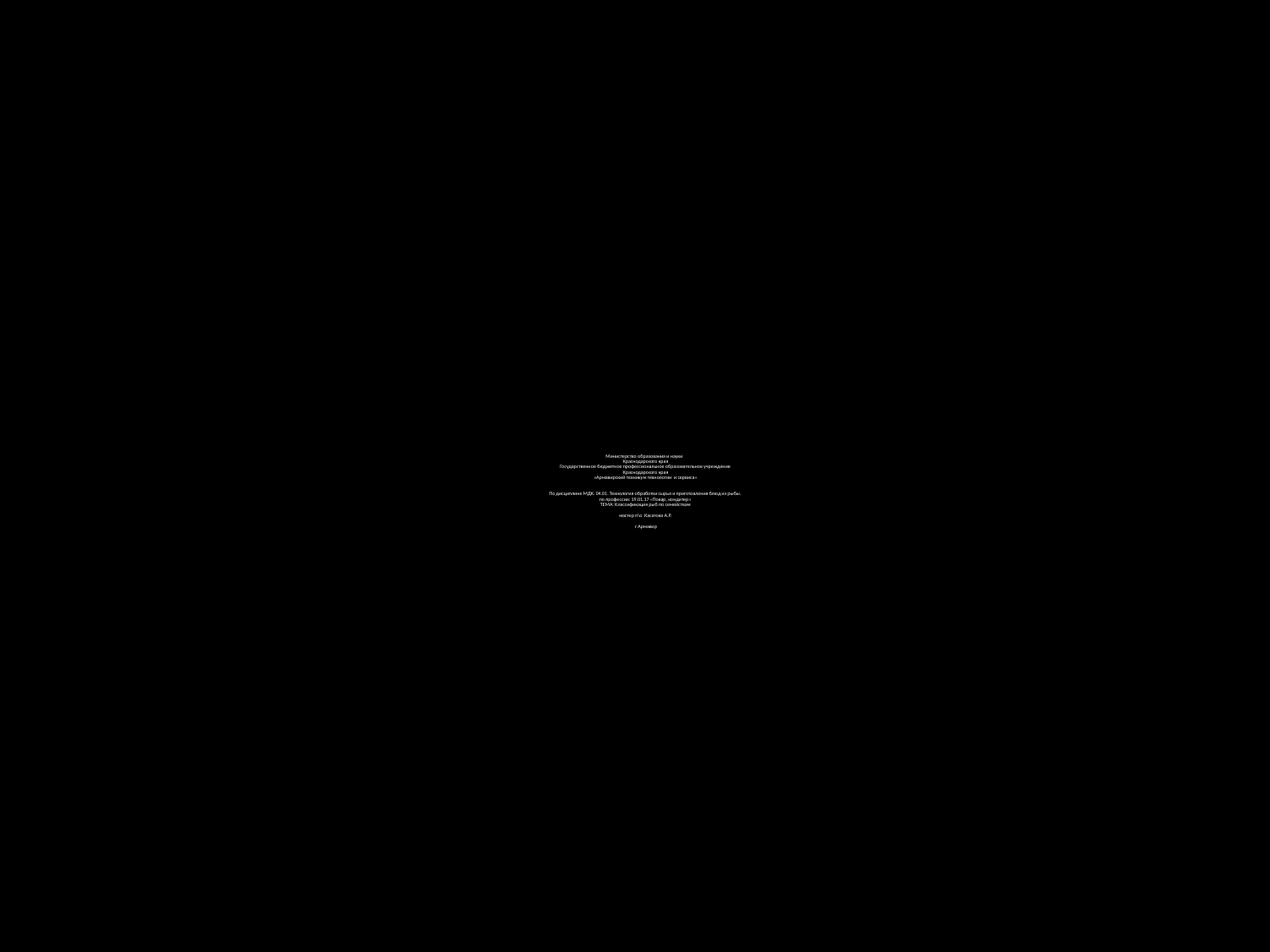

# Министерство образования и науки Краснодарского края Государственное бюджетное профессиональное образовательное учреждение Краснодарского края «Армавирский техникум технологии  и сервиса» По дисциплине МДК. 04.01. Технология обработки сырья и приготовления блюд из рыбы. по профессии: 19.01.17 «Повар, кондитер» ТЕМА: Классификация рыб по семействам мастер п\о  Касатова А.Р. г Армавир